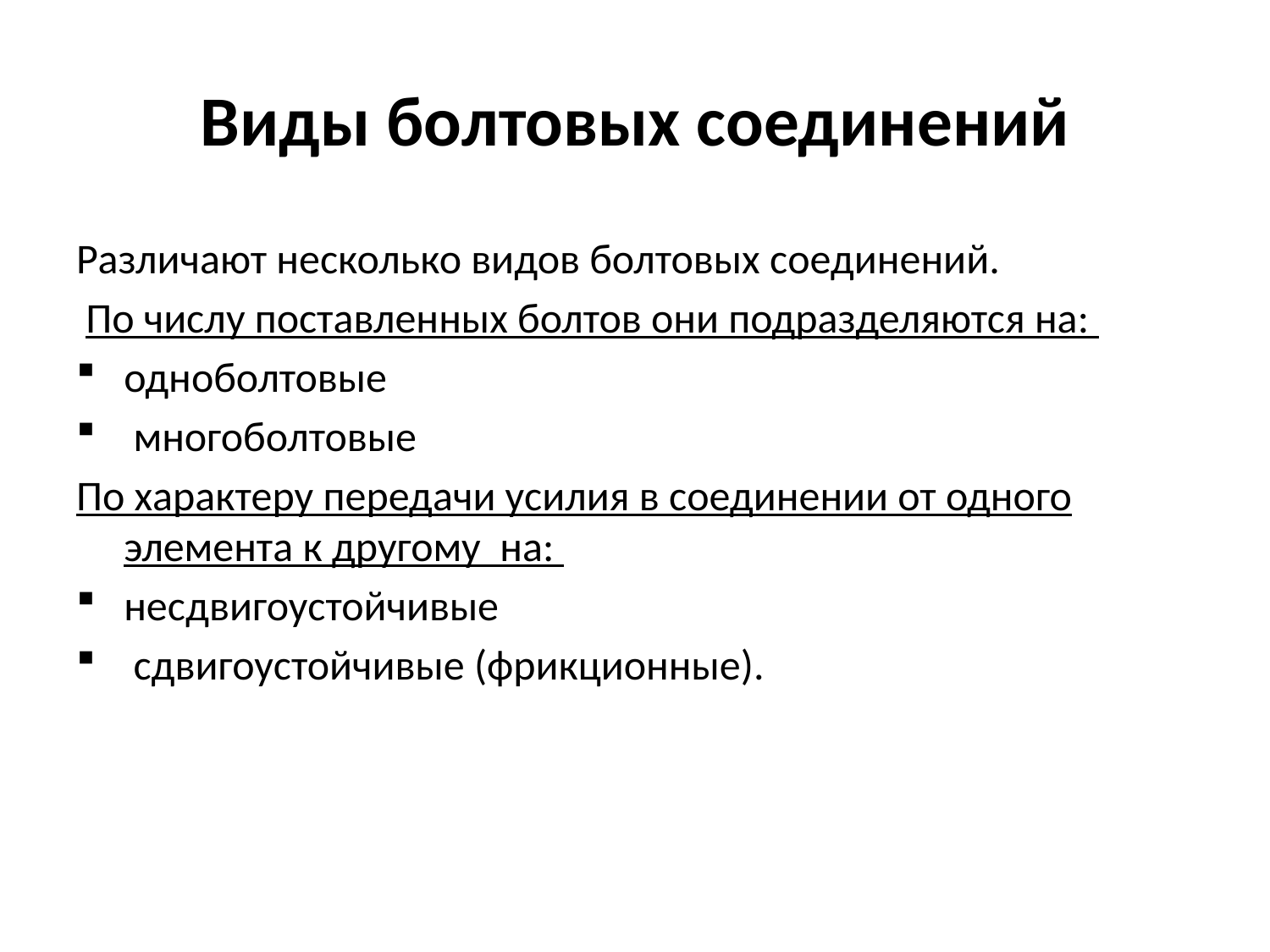

Виды болтовых соединений

Различают несколько видов болтовых соединений.
 По числу поставленных болтов они подразделяются на:
одноболтовые
 многоболтовые
По характеру передачи усилия в соединении от одного элемента к другому  на:
несдвигоустойчивые
 сдвигоустойчивые (фрикционные).